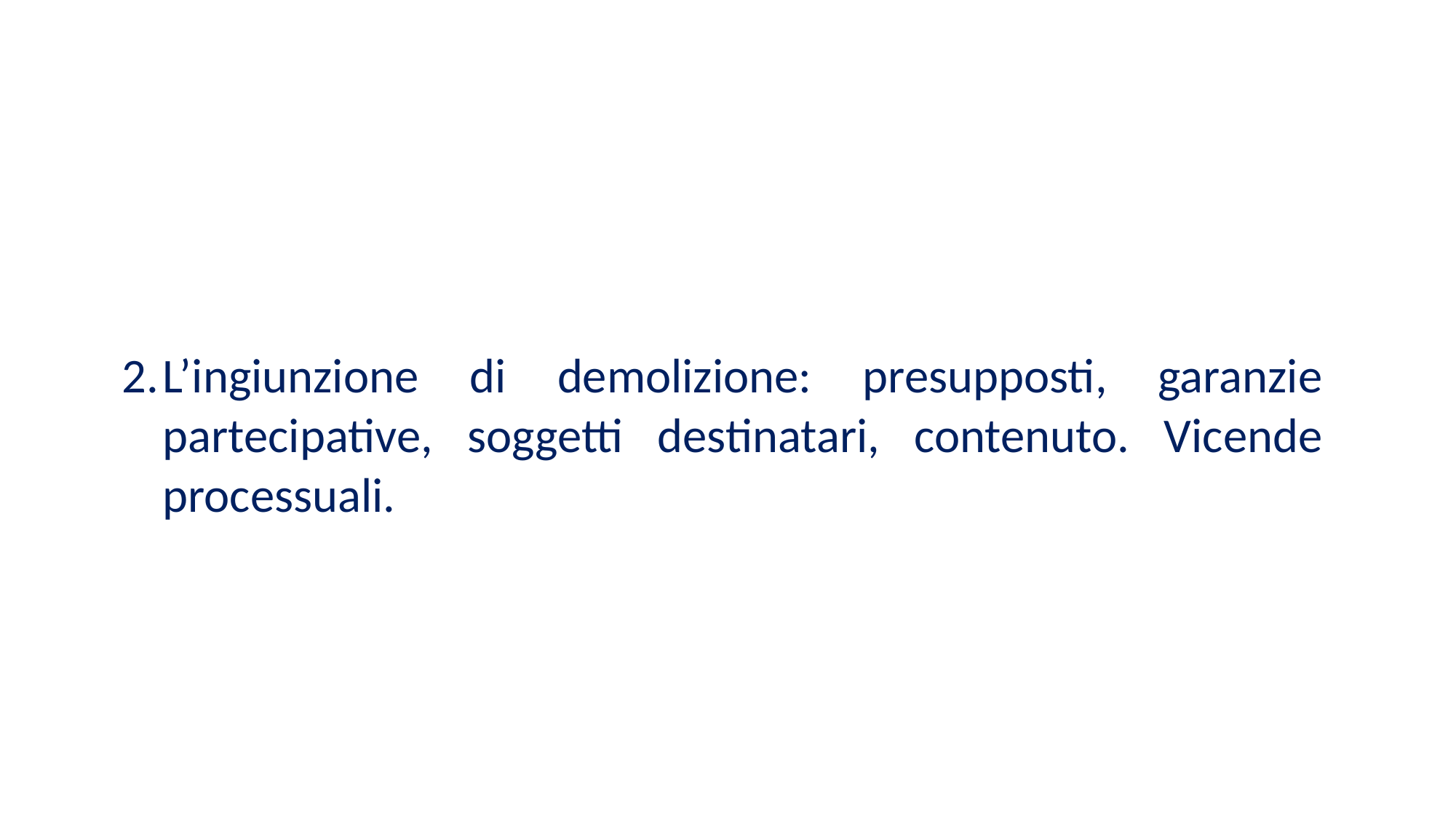

L’ingiunzione di demolizione: presupposti, garanzie partecipative, soggetti destinatari, contenuto. Vicende processuali.